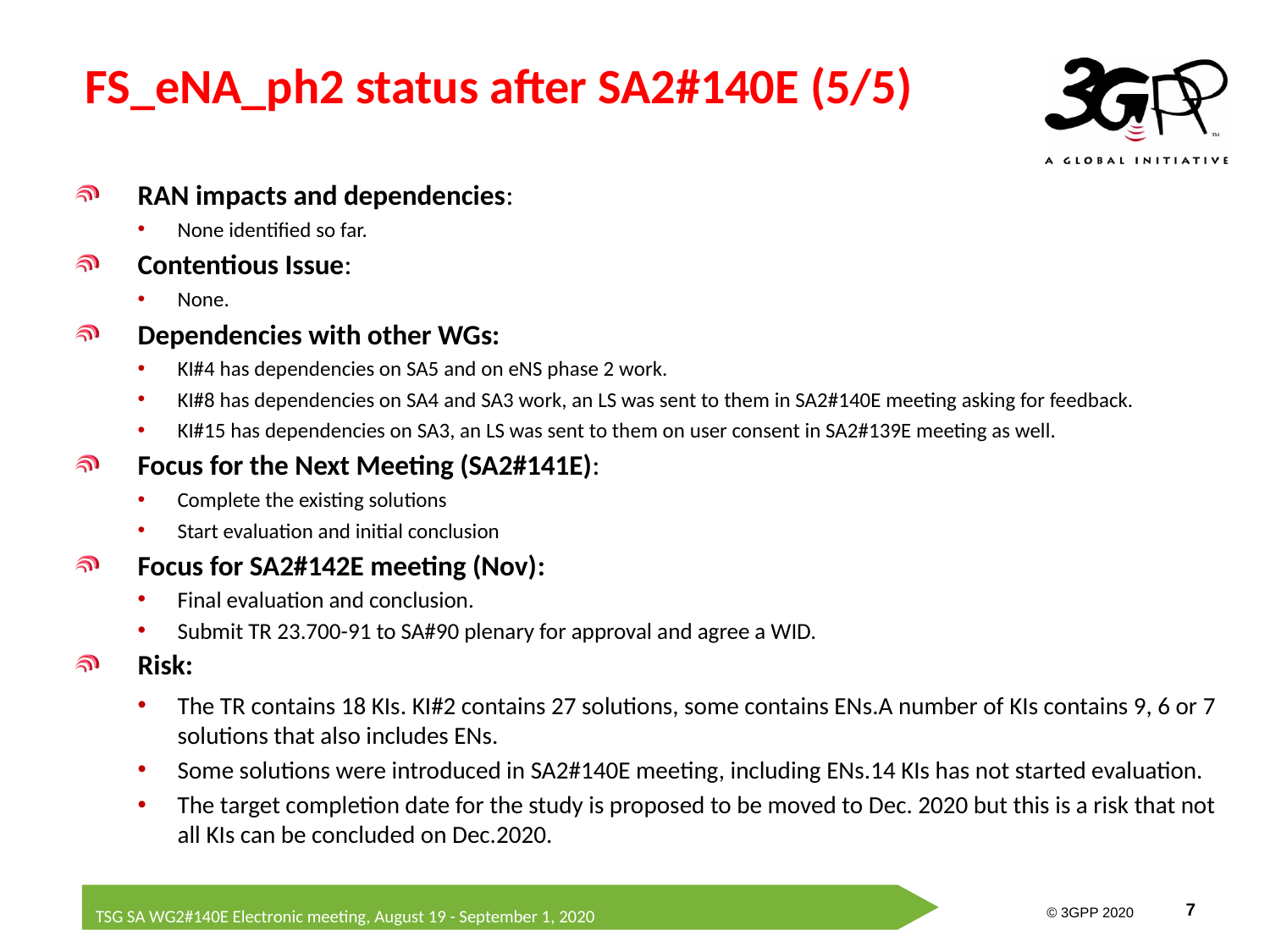

# FS_eNA_ph2 status after SA2#140E (5/5)
RAN impacts and dependencies:
None identified so far.
Contentious Issue:
None.
Dependencies with other WGs:
KI#4 has dependencies on SA5 and on eNS phase 2 work.
KI#8 has dependencies on SA4 and SA3 work, an LS was sent to them in SA2#140E meeting asking for feedback.
KI#15 has dependencies on SA3, an LS was sent to them on user consent in SA2#139E meeting as well.
Focus for the Next Meeting (SA2#141E):
Complete the existing solutions
Start evaluation and initial conclusion
Focus for SA2#142E meeting (Nov):
Final evaluation and conclusion.
Submit TR 23.700-91 to SA#90 plenary for approval and agree a WID.
Risk:
The TR contains 18 KIs. KI#2 contains 27 solutions, some contains ENs.A number of KIs contains 9, 6 or 7 solutions that also includes ENs.
Some solutions were introduced in SA2#140E meeting, including ENs.14 KIs has not started evaluation.
The target completion date for the study is proposed to be moved to Dec. 2020 but this is a risk that not all KIs can be concluded on Dec.2020.